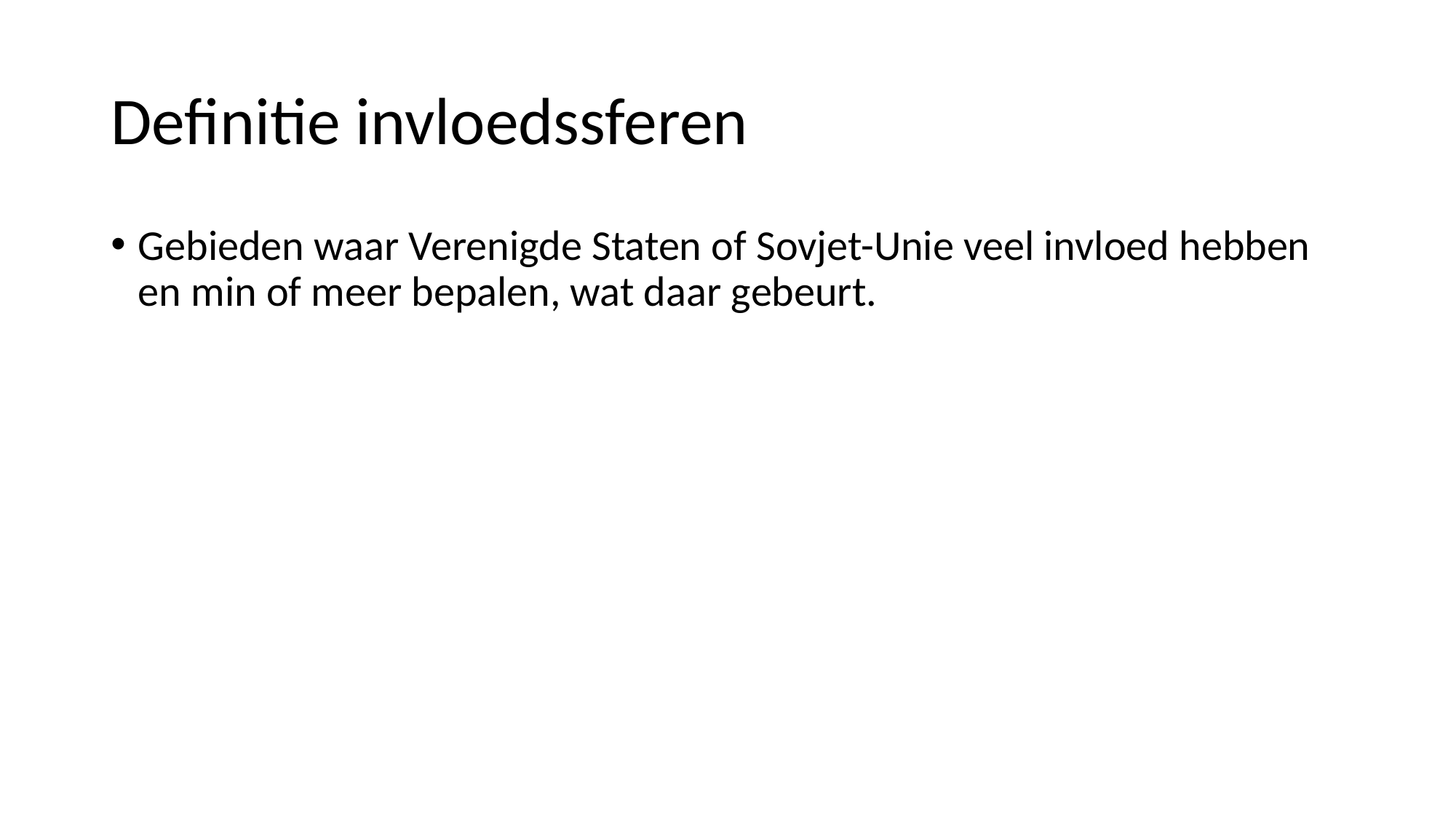

# Definitie invloedssferen
Gebieden waar Verenigde Staten of Sovjet-Unie veel invloed hebben en min of meer bepalen, wat daar gebeurt.